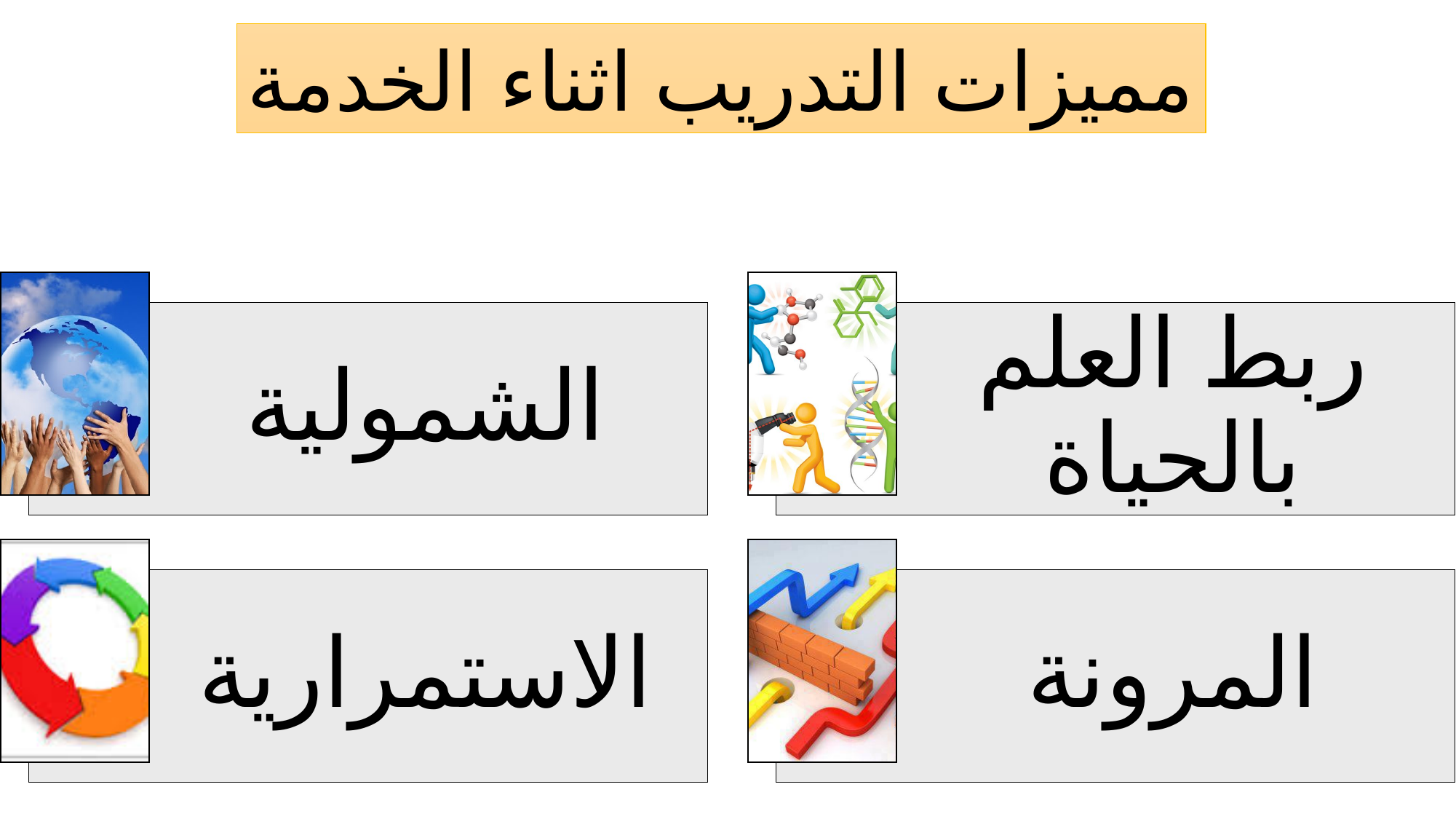

مميزات التدريب اثناء الخدمة
الشمولية
ربط العلم بالحياة
الاستمرارية
المرونة